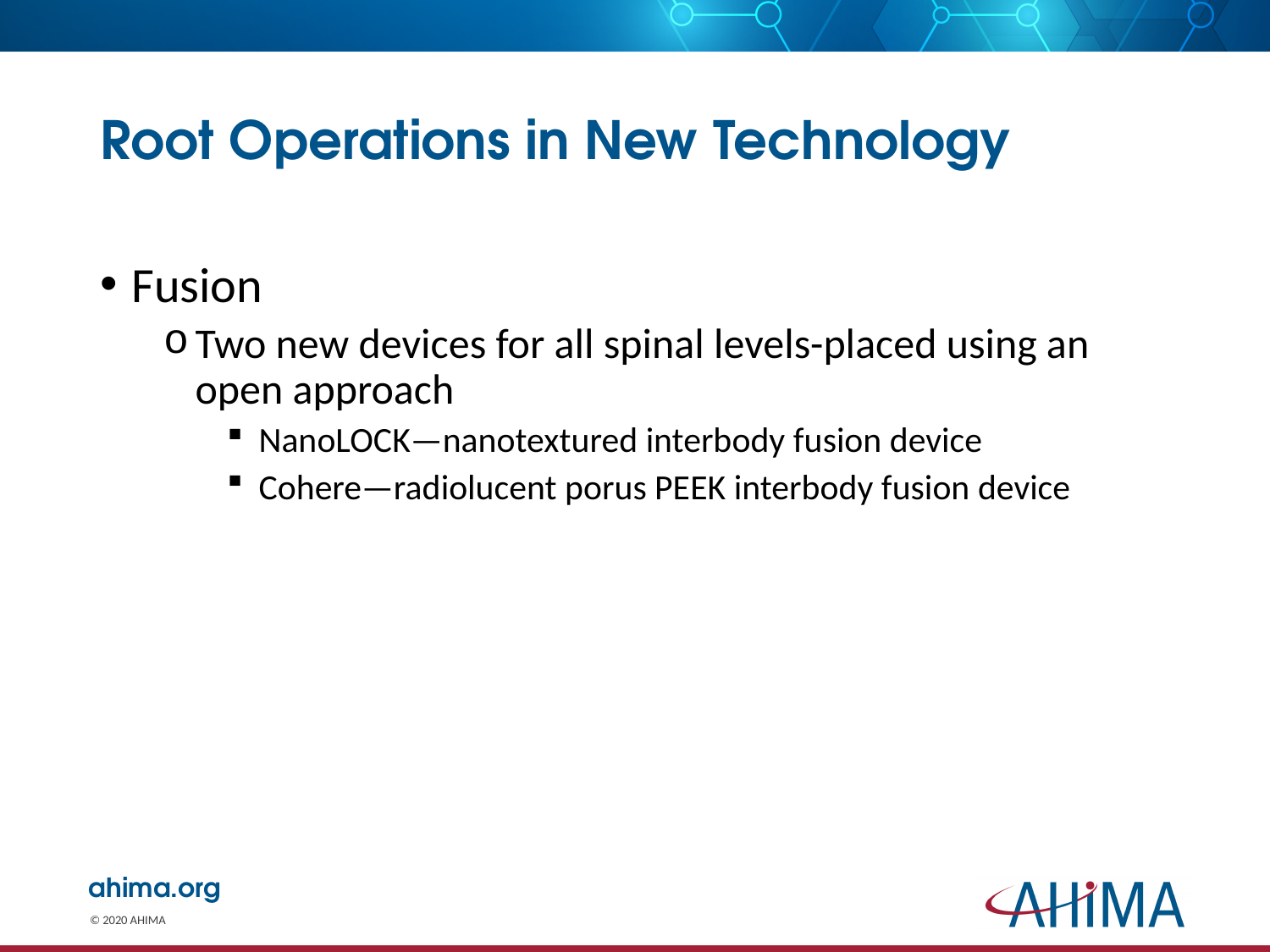

# Root Operations in New Technology
Fusion
Two new devices for all spinal levels-placed using an open approach
NanoLOCK—nanotextured interbody fusion device
Cohere—radiolucent porus PEEK interbody fusion device